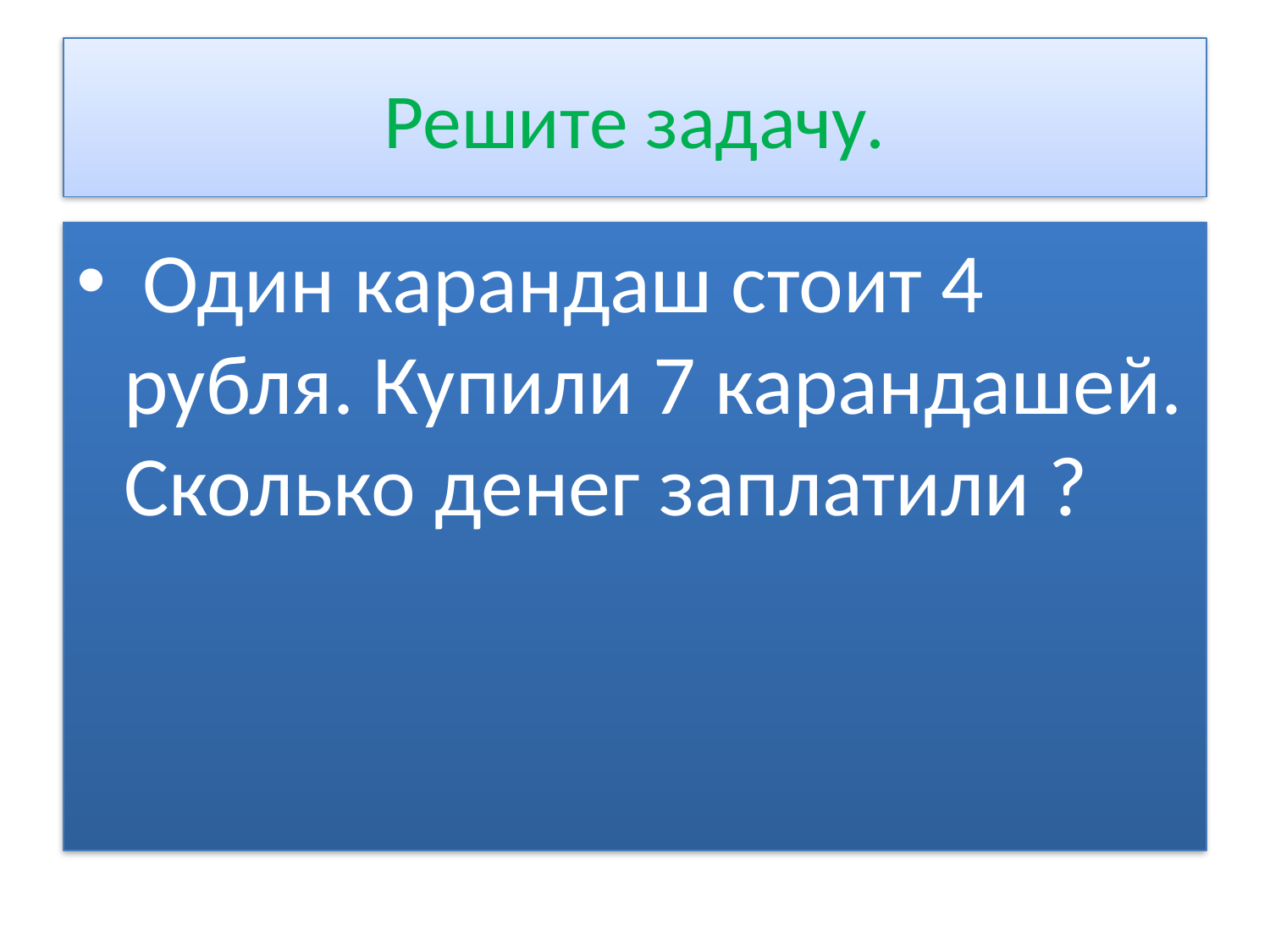

# Решите задачу.
 Один карандаш стоит 4 рубля. Купили 7 карандашей. Сколько денег заплатили ?